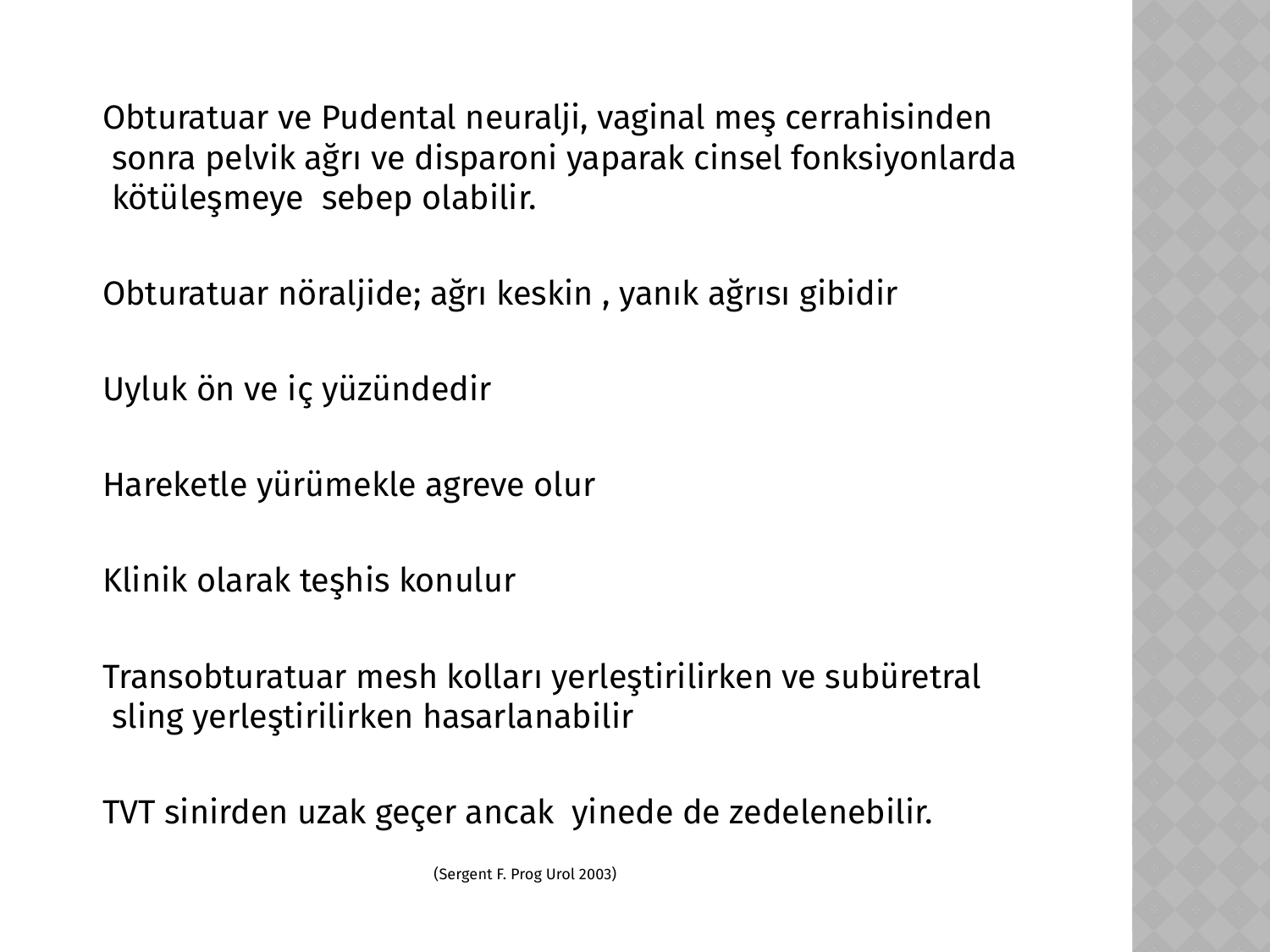

Obturatuar ve Pudental neuralji, vaginal meş cerrahisinden sonra pelvik ağrı ve disparoni yaparak cinsel fonksiyonlarda kötüleşmeye  sebep olabilir.

   Obturatuar nöraljide; ağrı keskin , yanık ağrısı gibidir

   Uyluk ön ve iç yüzündedir

   Hareketle yürümekle agreve olur

   Klinik olarak teşhis konulur

   Transobturatuar mesh kolları yerleştirilirken ve subüretral sling yerleştirilirken hasarlanabilir

   TVT sinirden uzak geçer ancak  yinede de zedelenebilir.

                                                                                         (Sergent F. Prog Urol 2003)